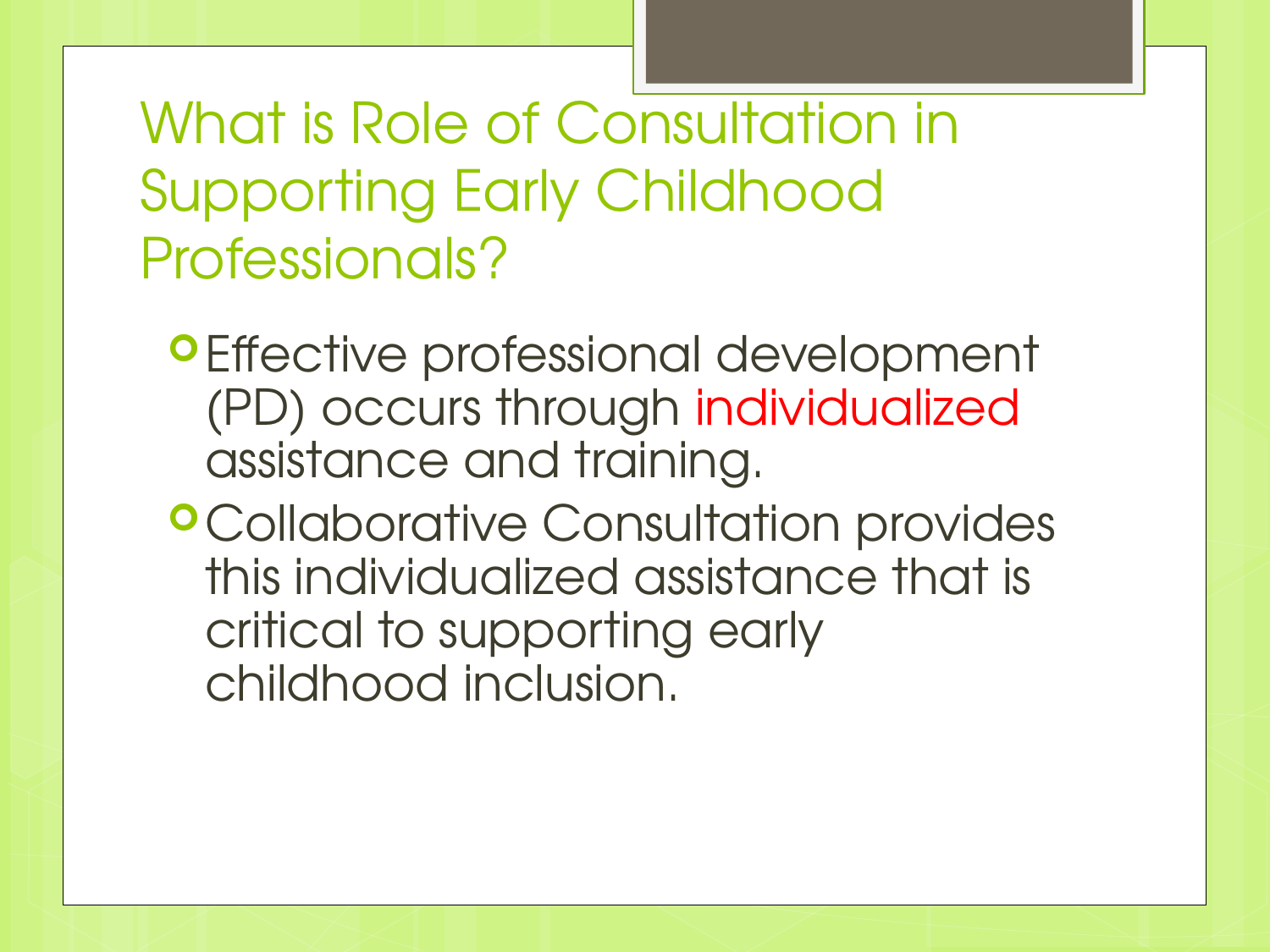

# What is Role of Consultation in Supporting Early Childhood Professionals?
Effective professional development (PD) occurs through individualized assistance and training.
Collaborative Consultation provides this individualized assistance that is critical to supporting early childhood inclusion.